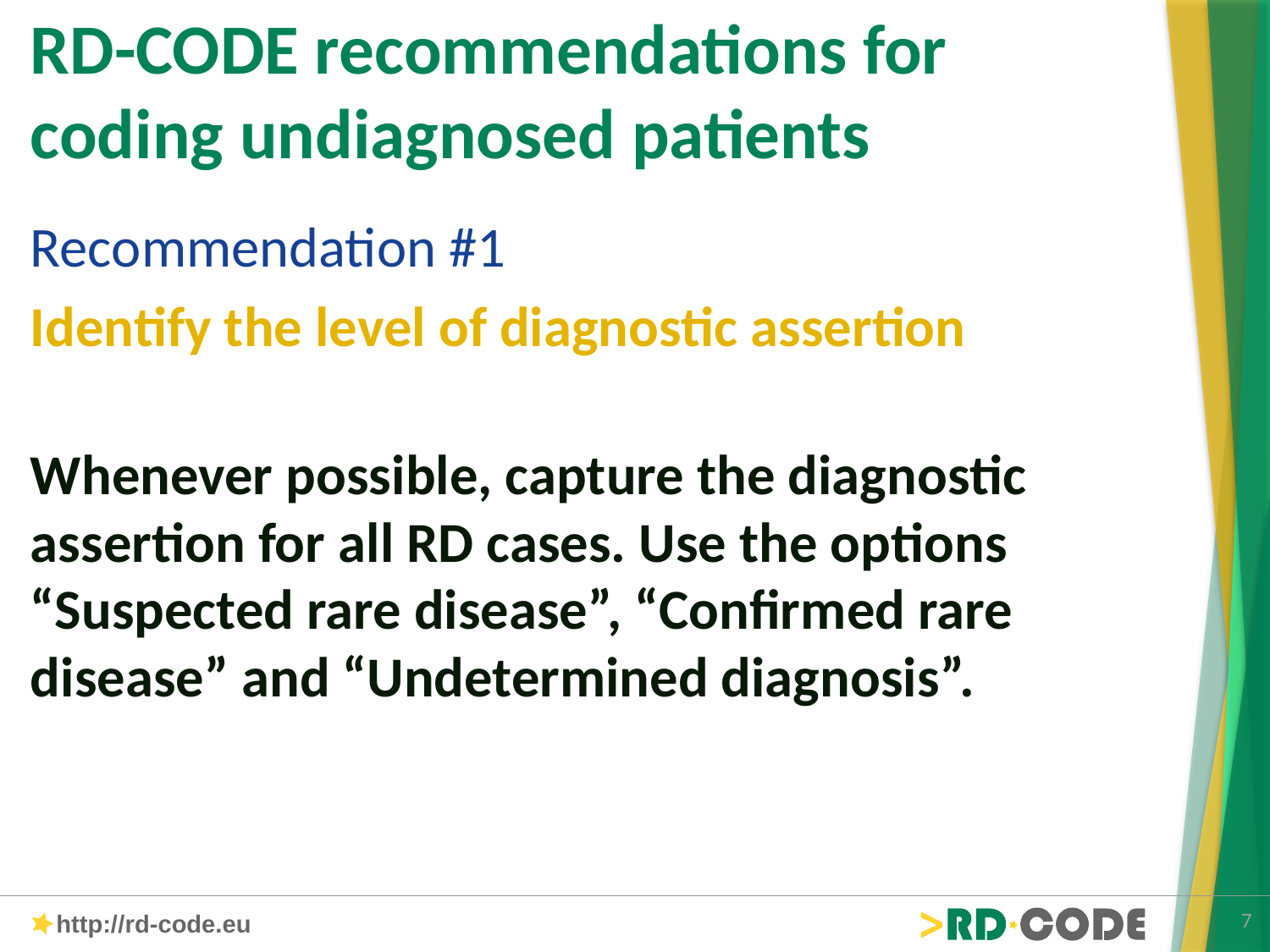

# RD-CODE recommendations for coding undiagnosed patients
Recommendation #1
Identify the level of diagnostic assertion

Whenever possible, capture the diagnostic assertion for all RD cases. Use the options “Suspected rare disease”, “Confirmed rare disease” and “Undetermined diagnosis”.
7